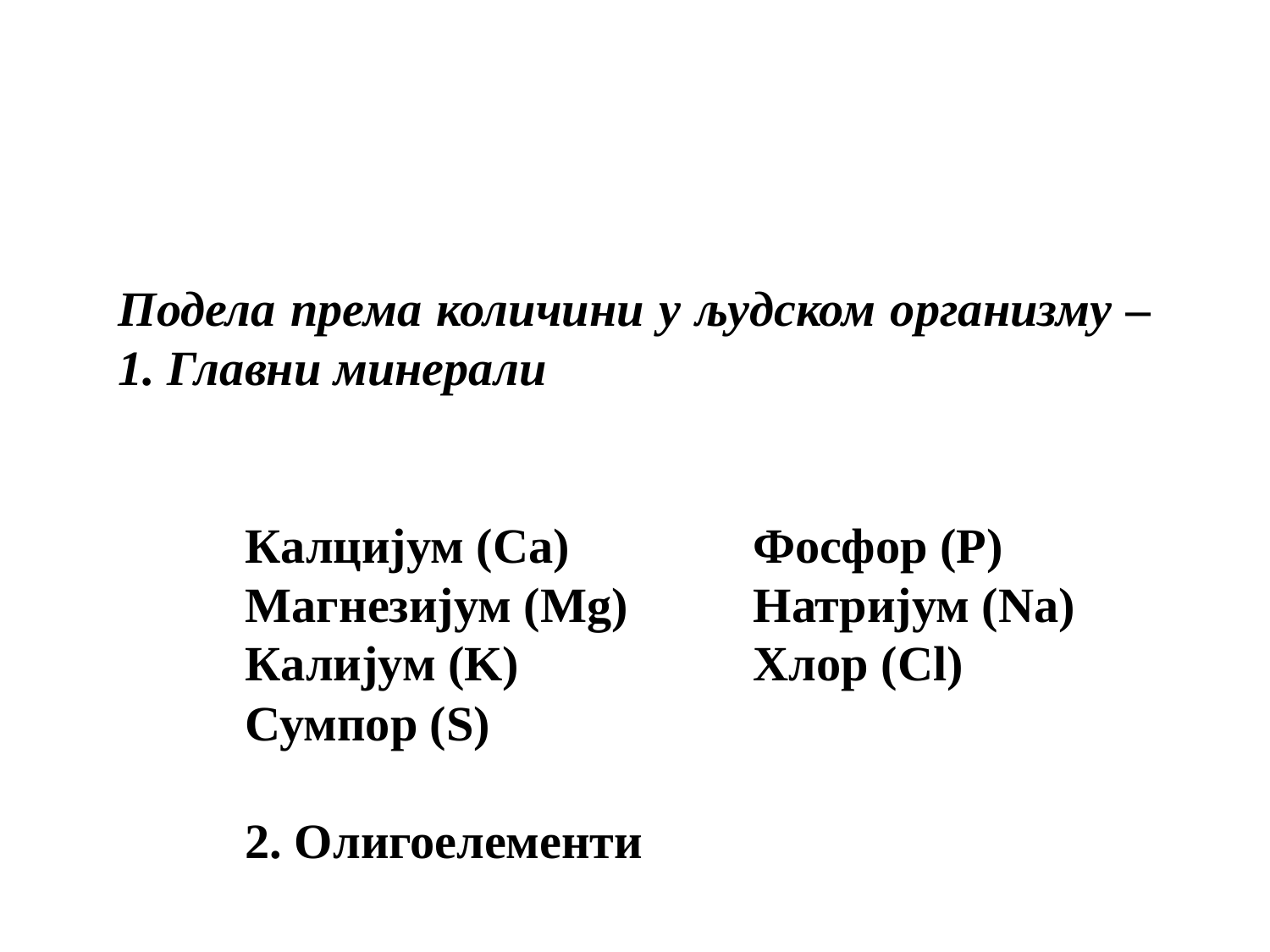

Подела према количини у људском организму – 1. Главни минерали

Калцијум (Ca)		Фосфoр (P)
Магнезијум (Mg)	Натријум (Na)
Калијум (K)		Хлор (Cl)
Сумпор (S)

2. Олигоелементи